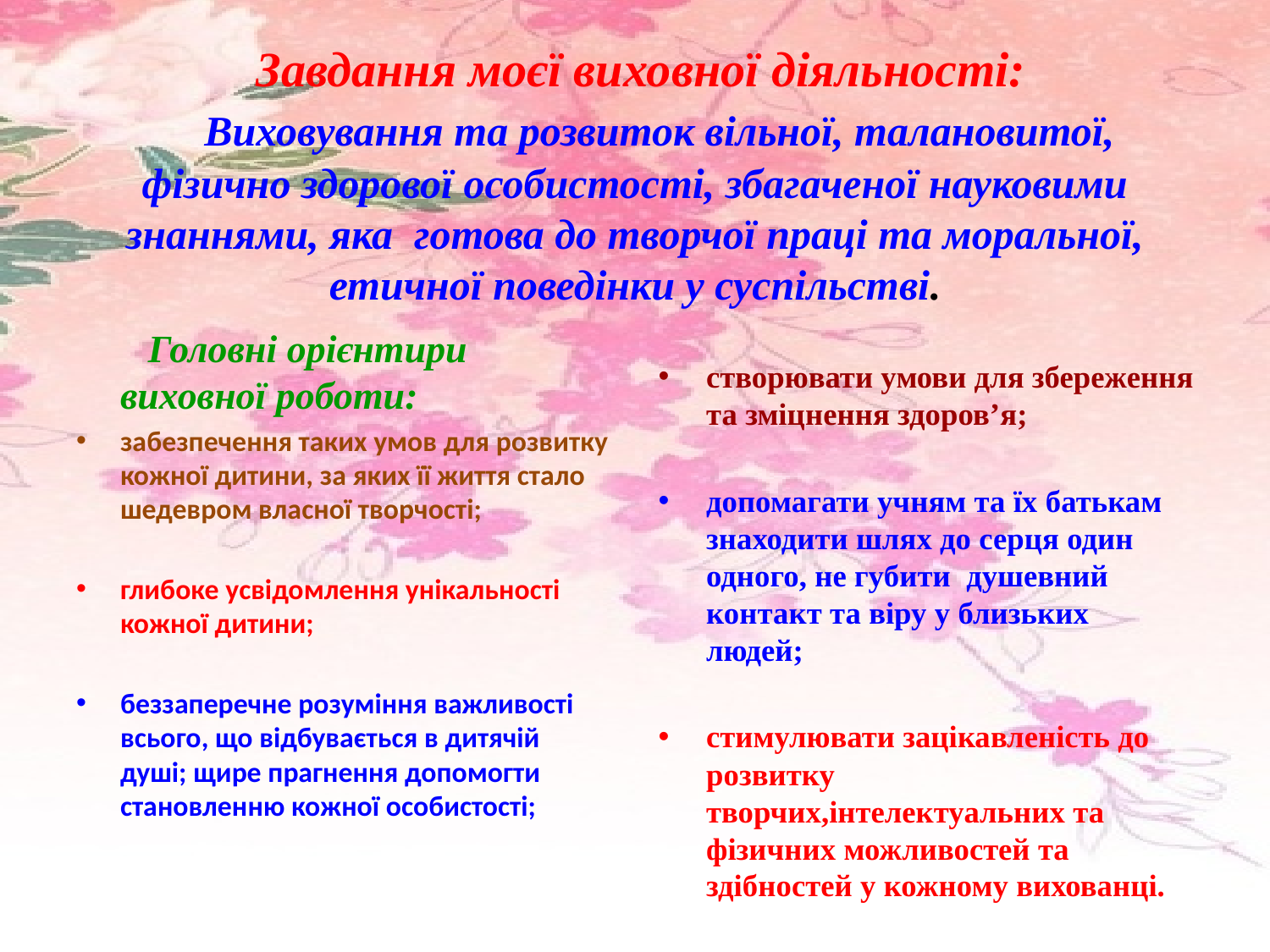

# Завдання моєї виховної діяльності: Виховування та розвиток вільної, талановитої, фізично здорової особистості, збагаченої науковими знаннями, яка  готова до творчої праці та моральної, етичної поведінки у суспільстві.

створювати умови для збереження та зміцнення здоров’я;

допомагати учням та їх батькам знаходити шлях до серця один одного, не губити  душевний контакт та віру у близьких людей;

стимулювати зацікавленість до розвитку творчих,інтелектуальних та фізичних можливостей та здібностей у кожному вихованці.

          Головні орієнтири виховної роботи:
забезпечення таких умов для розвитку кожної дитини, за яких її життя стало шедевром власної творчості;

глибоке усвідомлення унікальності кожної дитини;

беззаперечне розуміння важливості всього, що відбувається в дитячій душі; щире прагнення допомогти становленню кожної особистості;